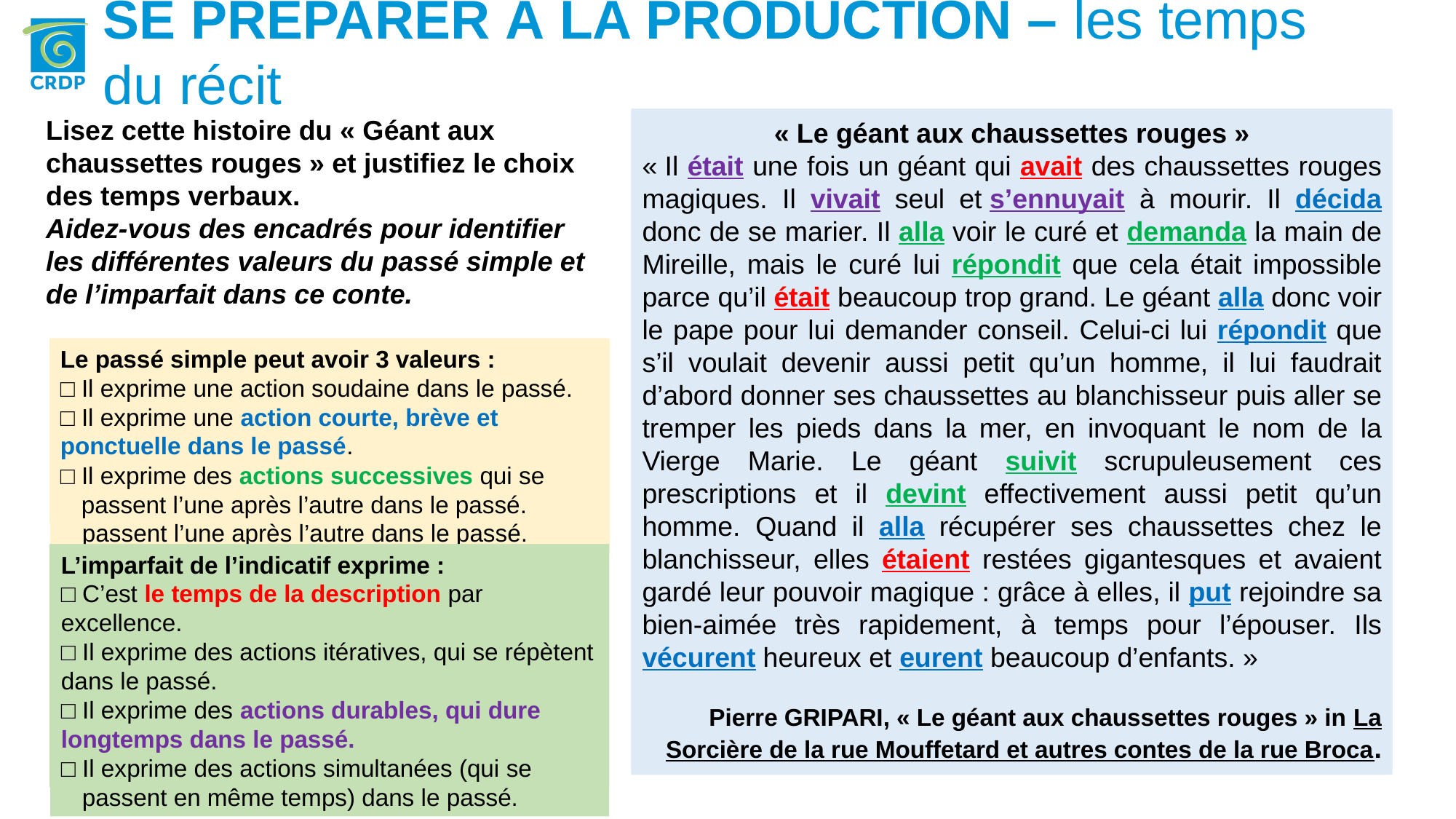

SE PRÉPARER À LA PRODUCTION – les temps du récit
Lisez cette histoire du « Géant aux chaussettes rouges » et justifiez le choix des temps verbaux.
Aidez-vous des encadrés pour identifier les différentes valeurs du passé simple et de l’imparfait dans ce conte.
« Le géant aux chaussettes rouges »
« Il était une fois un géant qui avait des chaussettes rouges magiques. Il vivait seul et s’ennuyait à mourir. Il décida donc de se marier. Il alla voir le curé et demanda la main de Mireille, mais le curé lui répondit que cela était impossible parce qu’il était beaucoup trop grand. Le géant alla donc voir le pape pour lui demander conseil. Celui-ci lui répondit que s’il voulait devenir aussi petit qu’un homme, il lui faudrait d’abord donner ses chaussettes au blanchisseur puis aller se tremper les pieds dans la mer, en invoquant le nom de la Vierge Marie. Le géant suivit scrupuleusement ces prescriptions et il devint effectivement aussi petit qu’un homme. Quand il alla récupérer ses chaussettes chez le blanchisseur, elles étaient restées gigantesques et avaient gardé leur pouvoir magique : grâce à elles, il put rejoindre sa bien-aimée très rapidement, à temps pour l’épouser. Ils vécurent heureux et eurent beaucoup d’enfants. »
 Pierre GRIPARI, « Le géant aux chaussettes rouges » in La Sorcière de la rue Mouffetard et autres contes de la rue Broca.
« Le géant aux chaussettes rouges »
« Il était une fois un géant qui avait des chaussettes rouges magiques. Il vivait seul et s’ennuyait à mourir. Il décida donc de se marier. Il alla voir le curé et demanda la main de Mireille, mais le curé lui répondit que cela était impossible parce qu’il était beaucoup trop grand. Le géant alla donc voir le pape pour lui demander conseil. Celui-ci lui répondit que s’il voulait devenir aussi petit qu’un homme, il lui faudrait d’abord donner ses chaussettes au blanchisseur puis aller se tremper les pieds dans la mer, en invoquant le nom de la Vierge Marie. Le géant suivit scrupuleusement ces prescriptions et il devint effectivement aussi petit qu’un homme. Quand il alla récupérer ses chaussettes chez le blanchisseur, elles étaient restées gigantesques et avaient gardé leur pouvoir magique : grâce à elles, il put rejoindre sa bien-aimée très rapidement, à temps pour l’épouser. Ils vécurent heureux et eurent beaucoup d’enfants. »
 Pierre GRIPARI, « Le géant aux chaussettes rouges » in La Sorcière de la rue Mouffetard et autres contes de la rue Broca.
« Le géant aux chaussettes rouges »
« Il était une fois un géant qui avait des chaussettes rouges magiques. Il vivait seul et s’ennuyait à mourir. Il décida donc de se marier. Il alla voir le curé et demanda la main de Mireille, mais le curé lui répondit que cela était impossible parce qu’il était beaucoup trop grand. Le géant alla donc voir le pape pour lui demander conseil. Celui-ci lui répondit que s’il voulait devenir aussi petit qu’un homme, il lui faudrait d’abord donner ses chaussettes au blanchisseur puis aller se tremper les pieds dans la mer, en invoquant le nom de la Vierge Marie. Le géant suivit scrupuleusement ces prescriptions et il devint effectivement aussi petit qu’un homme. Quand il alla récupérer ses chaussettes chez le blanchisseur, elles étaient restées gigantesques et avaient gardé leur pouvoir magique : grâce à elles, il put rejoindre sa bien-aimée très rapidement, à temps pour l’épouser. Ils vécurent heureux et eurent beaucoup d’enfants. »

Pierre GRIPARI, « Le géant aux chaussettes rouges » in La Sorcière de la rue Mouffetard et autres contes de la rue Broca.
Le passé simple peut avoir 3 valeurs d’emploi:
□ Il exprime une action soudaine dans le passé.
□ Il exprime une action courte, brève et ponctuelle dans le passé.
□ Il exprime des actions successives qui se passent l’une après l’autre dans le passé.
Le passé simple peut avoir 3 valeurs :
□ Il exprime une action soudaine dans le passé.
□ Il exprime une action courte, brève et ponctuelle dans le passé.
□ Il exprime des actions successives qui se passent l’une après l’autre dans le passé.

□ C’est le temps de la description par excellence.
□ Il exprime des actions itératives, qui se répètent dans le passé.
□ Il exprime des actions durables, qui dure longtemps dans le passé.
□ Il exprime des actions simultanées (qui se passent en même temps) dans le passé.
L’imparfait de l’indicatif exprime :
□ C’est le temps de la description par excellence.
□ Il exprime des actions itératives, qui se répètent dans le passé.
□ Il exprime des actions durables, qui dure longtemps dans le passé.
□ Il exprime des actions simultanées (qui se passent en même temps) dans le passé.